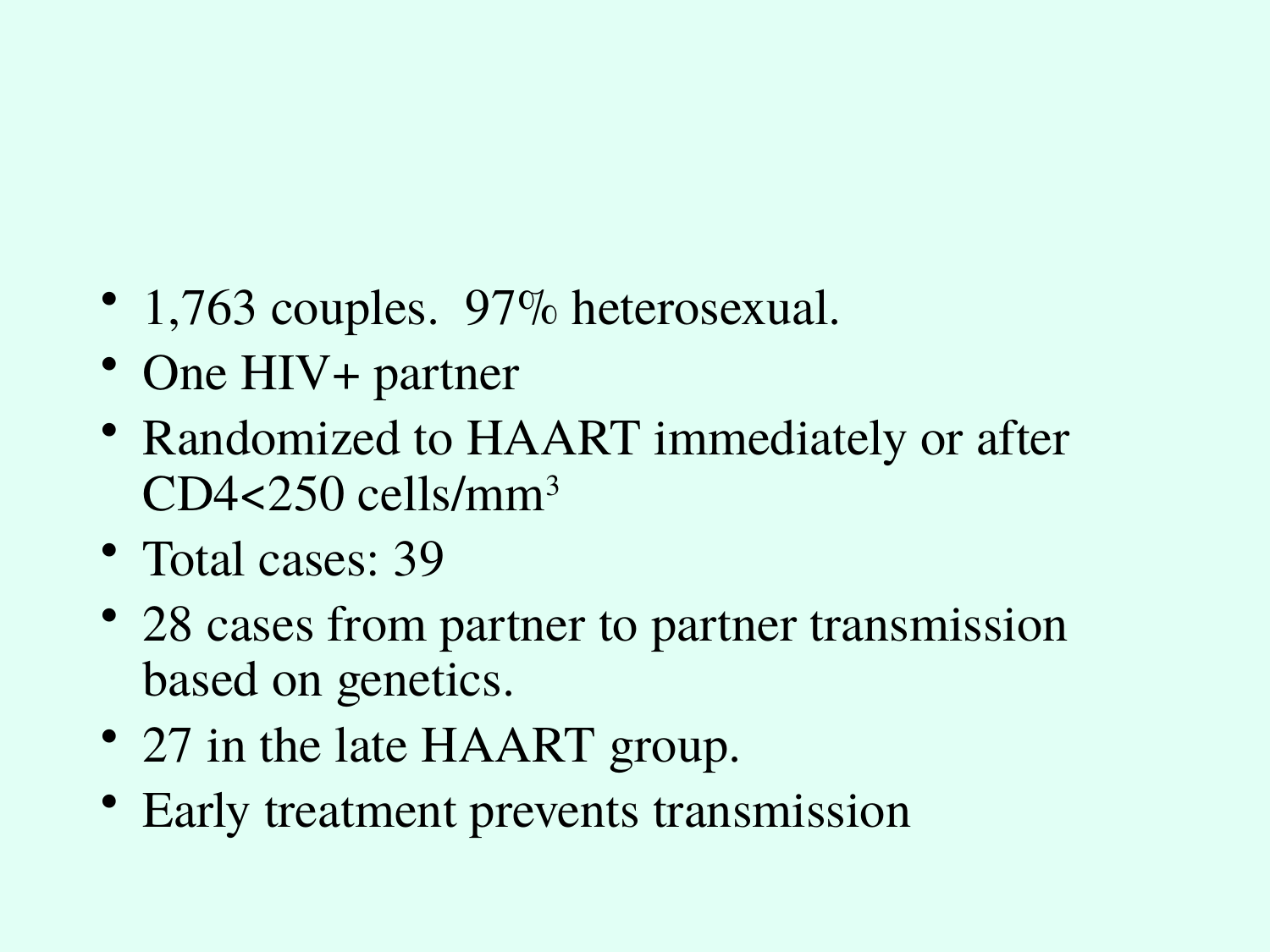

#
1,763 couples.  97% heterosexual.
One HIV+ partner
Randomized to HAART immediately or after CD4<250 cells/mm3
Total cases: 39
28 cases from partner to partner transmission based on genetics.
27 in the late HAART group.
Early treatment prevents transmission